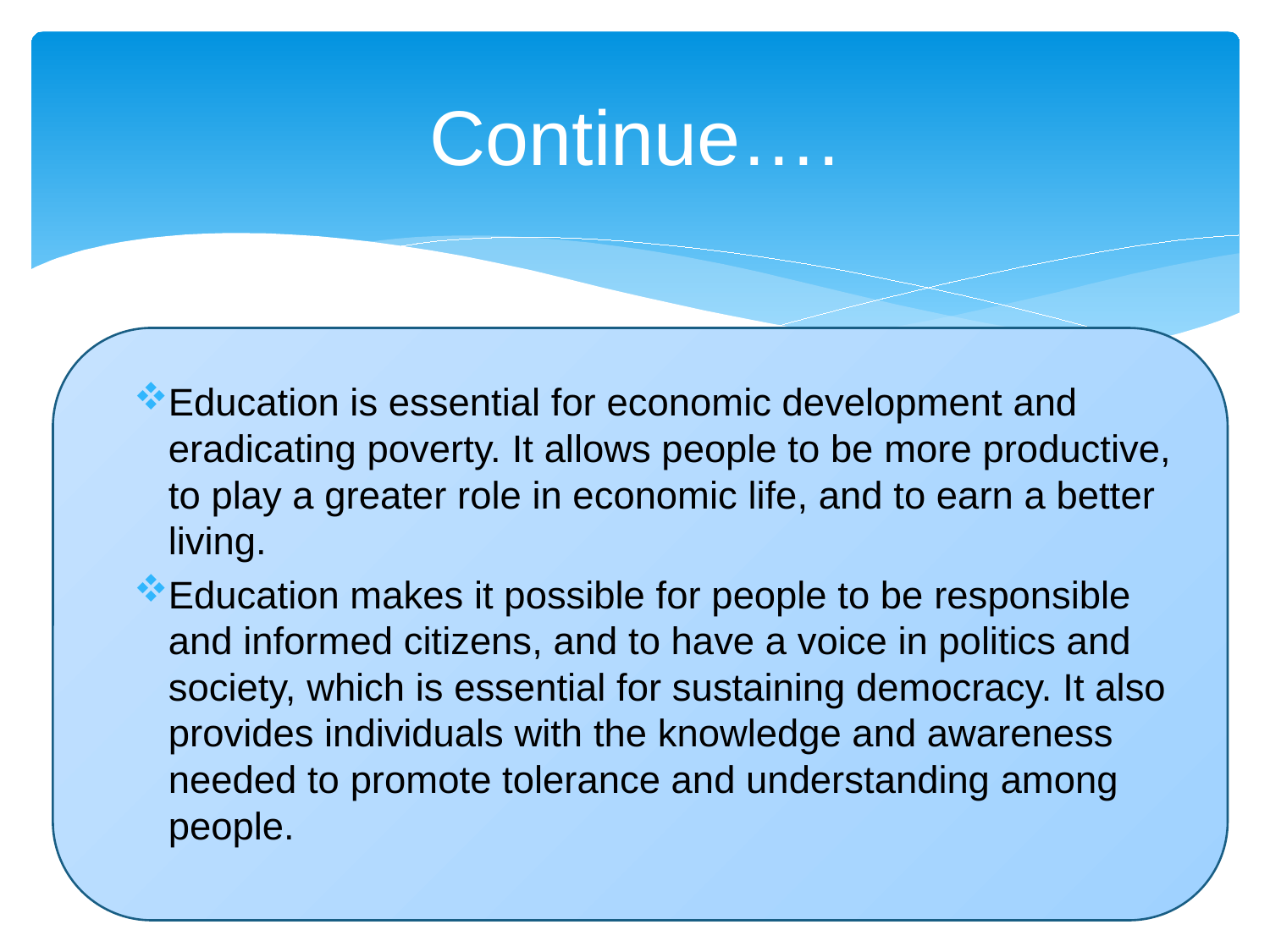

# Continue….

Education is essential for economic development and eradicating poverty. It allows people to be more productive, to play a greater role in economic life, and to earn a better living.
Education makes it possible for people to be responsible and informed citizens, and to have a voice in politics and society, which is essential for sustaining democracy. It also provides individuals with the knowledge and awareness needed to promote tolerance and understanding among people.